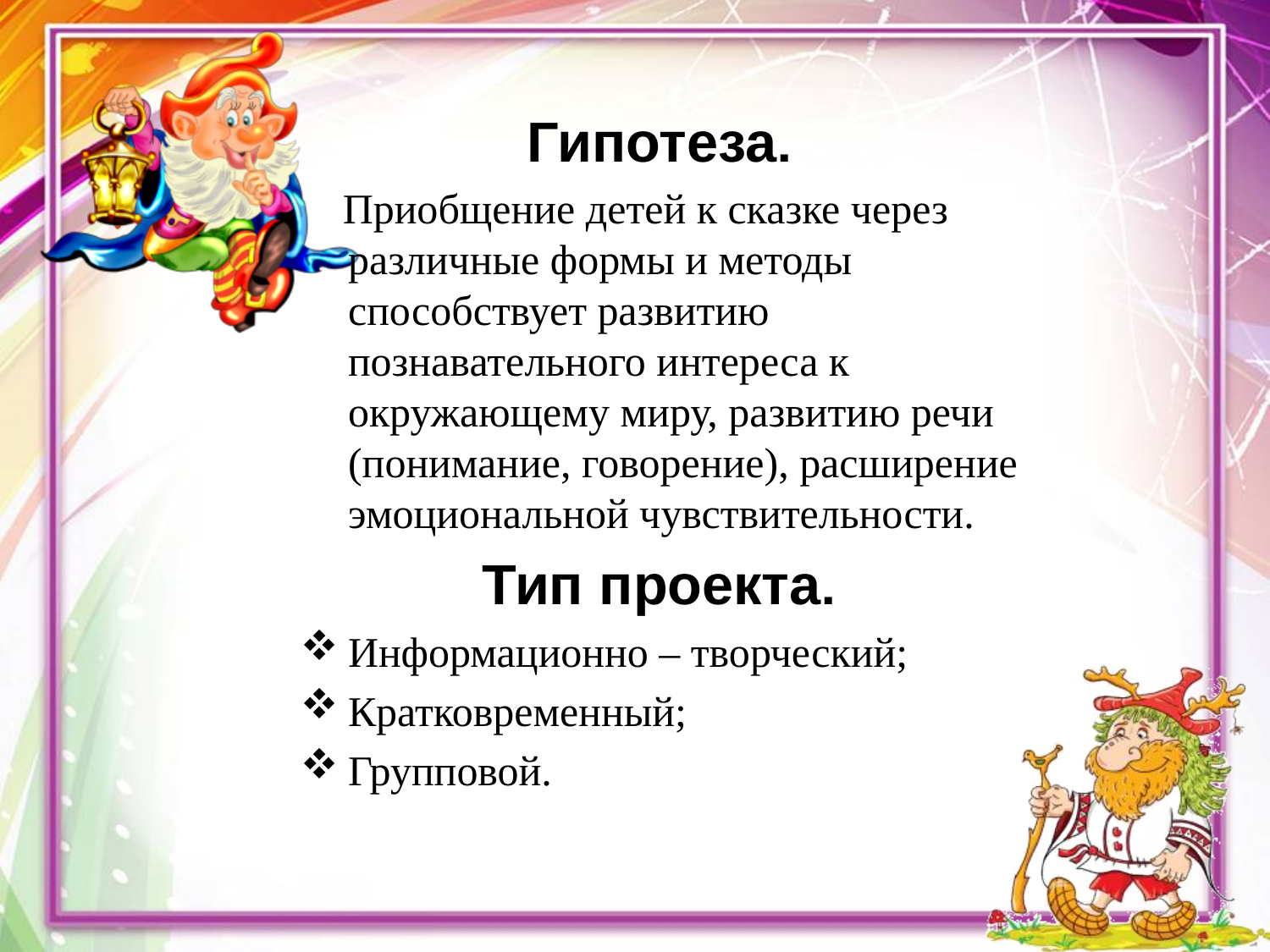

Гипотеза.
    Приобщение детей к сказке через различные формы и методы способствует развитию познавательного интереса к окружающему миру, развитию речи (понимание, говорение), расширение эмоциональной чувствительности.
Тип проекта.
Информационно – творческий;
Кратковременный;
Групповой.